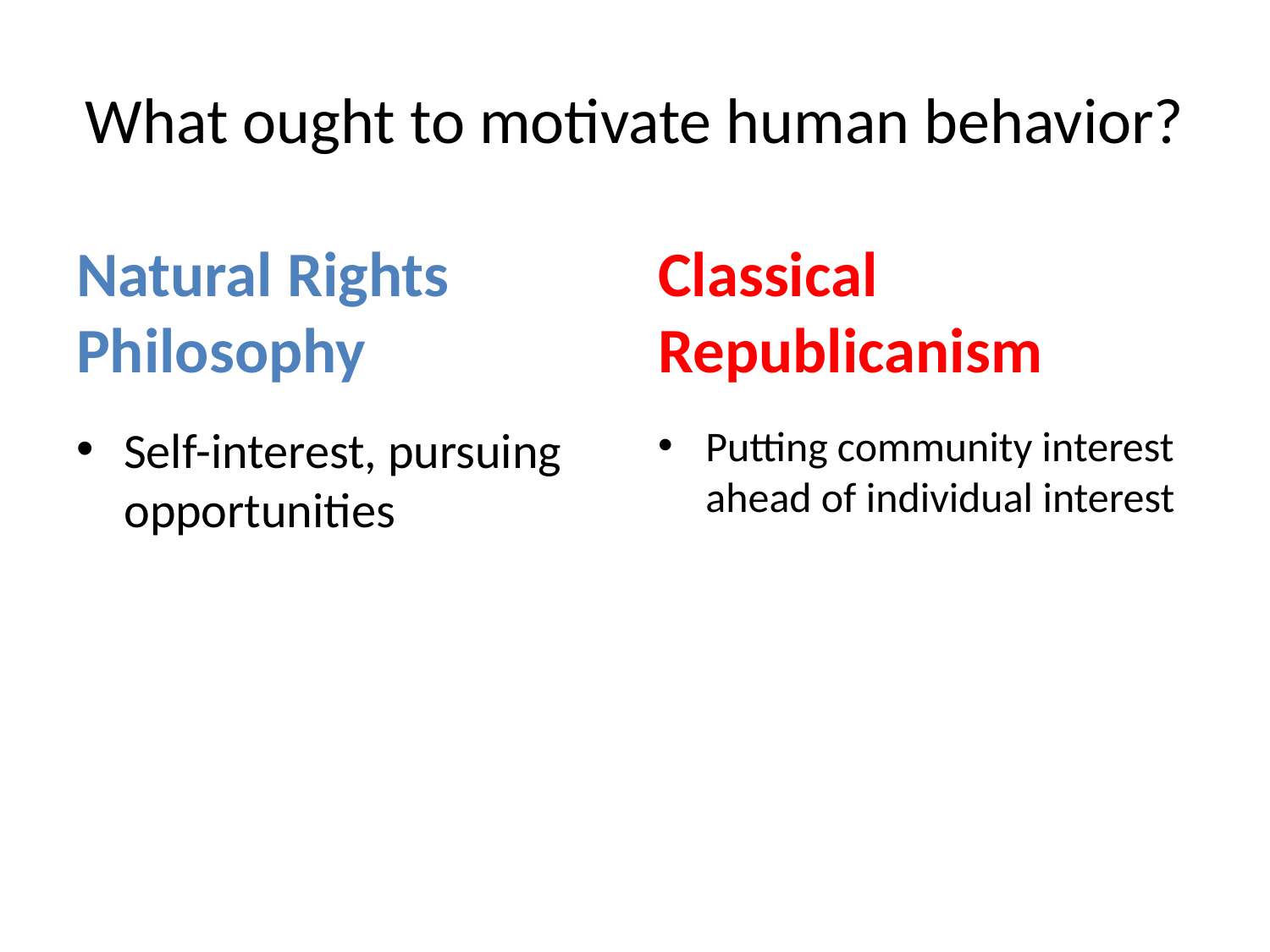

# What ought to motivate human behavior?
Natural Rights Philosophy
Classical Republicanism
Self-interest, pursuing opportunities
Putting community interest ahead of individual interest